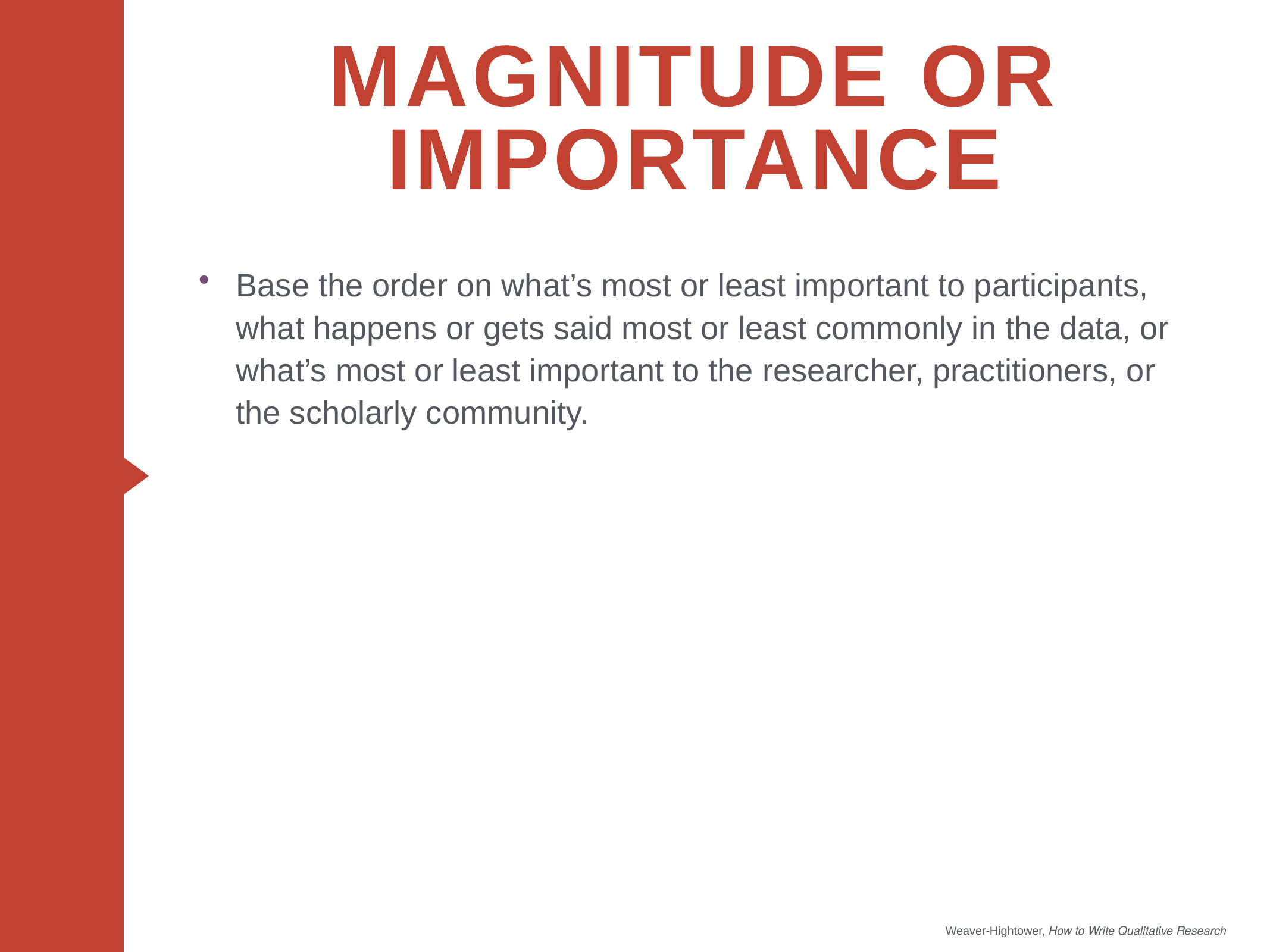

# Magnitude or importance
Base the order on what’s most or least important to participants, what happens or gets said most or least commonly in the data, or what’s most or least important to the researcher, practitioners, or the scholarly community.